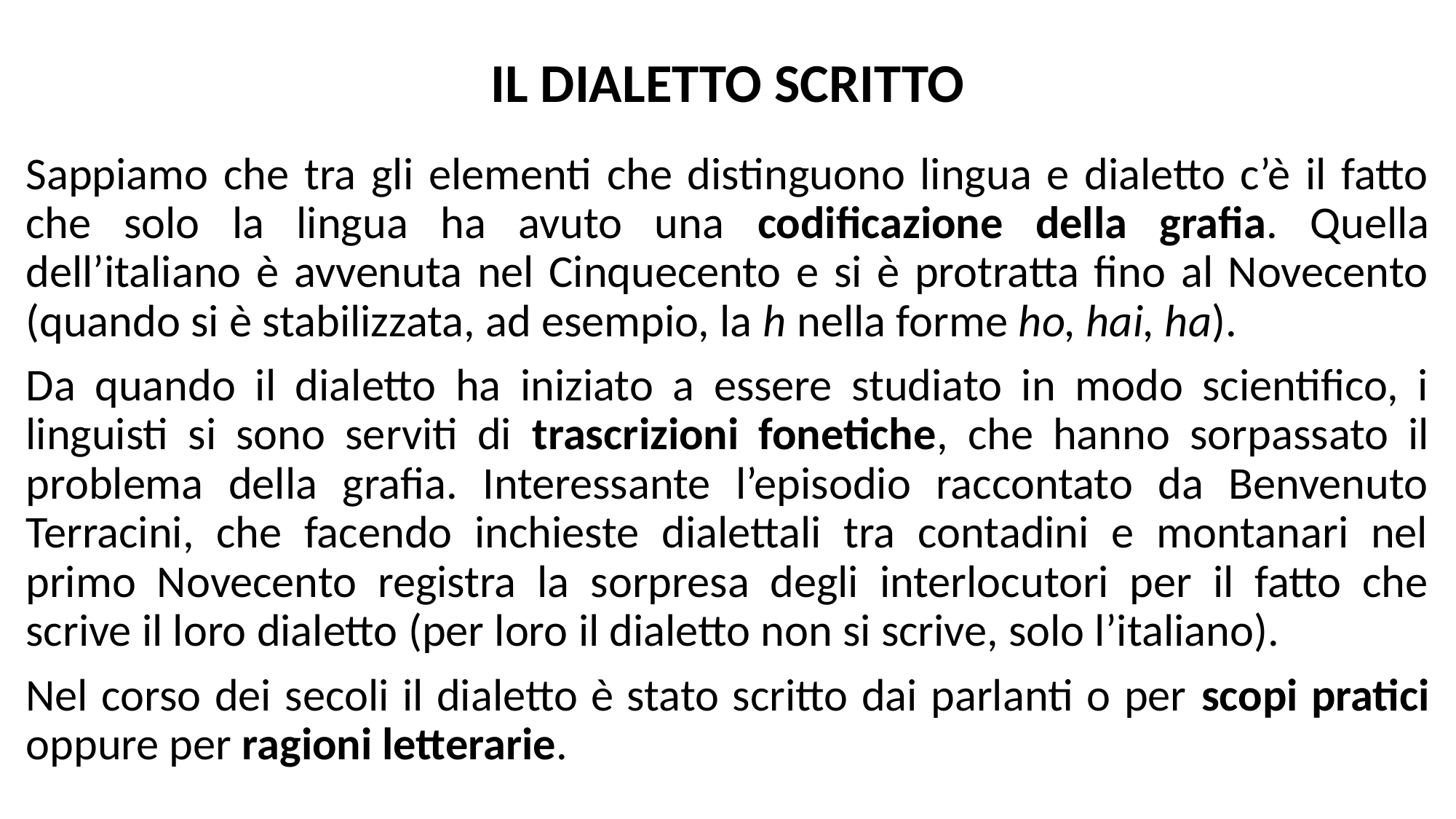

# IL DIALETTO SCRITTO
Sappiamo che tra gli elementi che distinguono lingua e dialetto c’è il fatto che solo la lingua ha avuto una codificazione della grafia. Quella dell’italiano è avvenuta nel Cinquecento e si è protratta fino al Novecento (quando si è stabilizzata, ad esempio, la h nella forme ho, hai, ha).
Da quando il dialetto ha iniziato a essere studiato in modo scientifico, i linguisti si sono serviti di trascrizioni fonetiche, che hanno sorpassato il problema della grafia. Interessante l’episodio raccontato da Benvenuto Terracini, che facendo inchieste dialettali tra contadini e montanari nel primo Novecento registra la sorpresa degli interlocutori per il fatto che scrive il loro dialetto (per loro il dialetto non si scrive, solo l’italiano).
Nel corso dei secoli il dialetto è stato scritto dai parlanti o per scopi pratici oppure per ragioni letterarie.